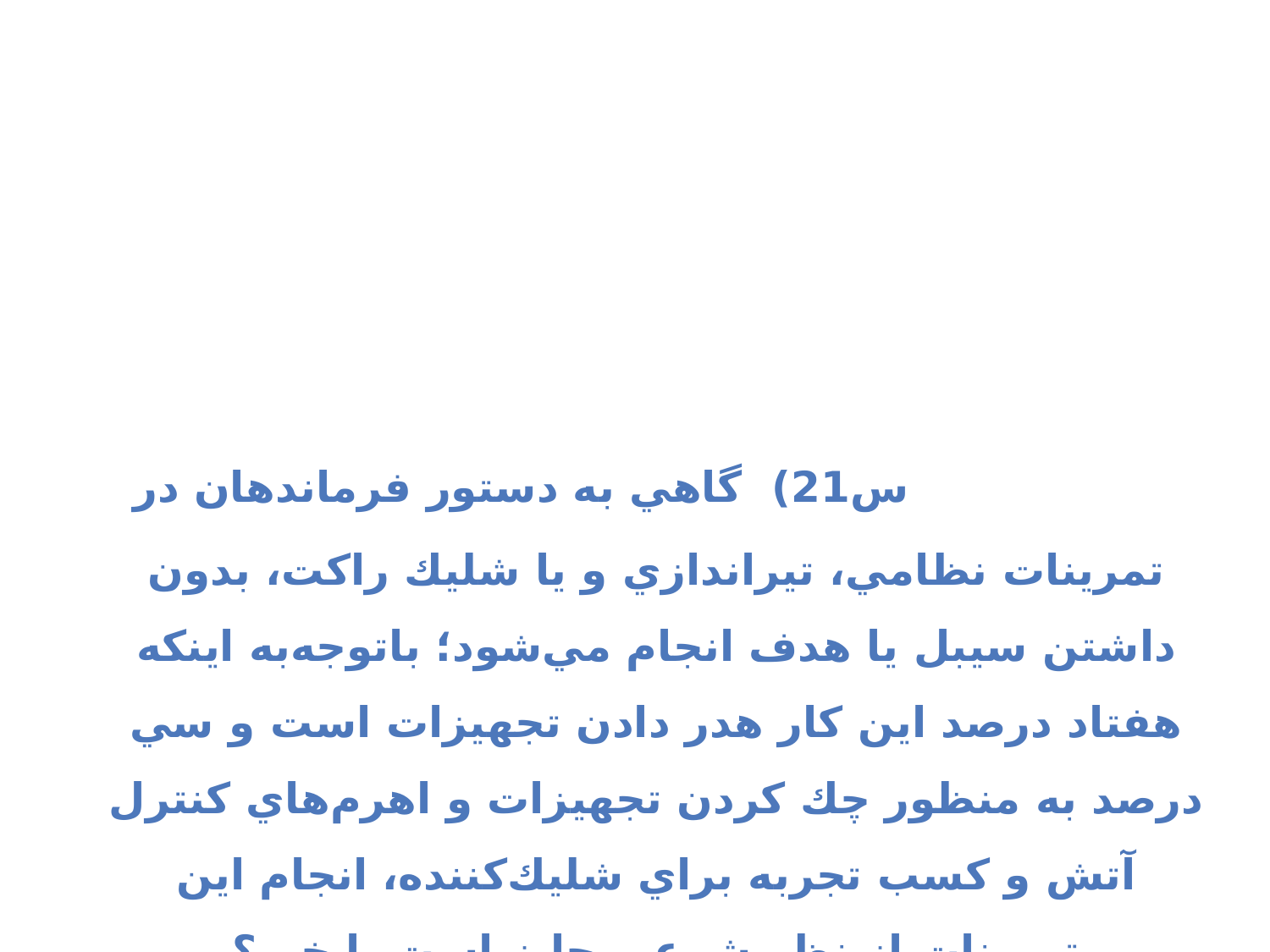

# 19/13-هدردادن مهمات س21)  گاهي به دستور فرماندهان در تمرينات نظامي، تيراندازي و يا شليك راكت، بدون داشتن سيبل يا هدف انجام مي‌شود؛ با‌توجه‌به اينكه هفتاد درصد اين كار هدر دادن تجهيزات است و سي درصد به منظور چك كردن تجهيزات و اهرم‌هاي كنترل آتش و كسب تجربه براي شليك‌كننده، انجام اين تمرينات از نظر شرعي جايز است يا خير؟ ج) اگر نياز باشد، اشكال ندارد؛ ولي تا آنجايي‌كه امكان دارد، بايد از اتلاف بيت‌المال جلوگيري كرد.